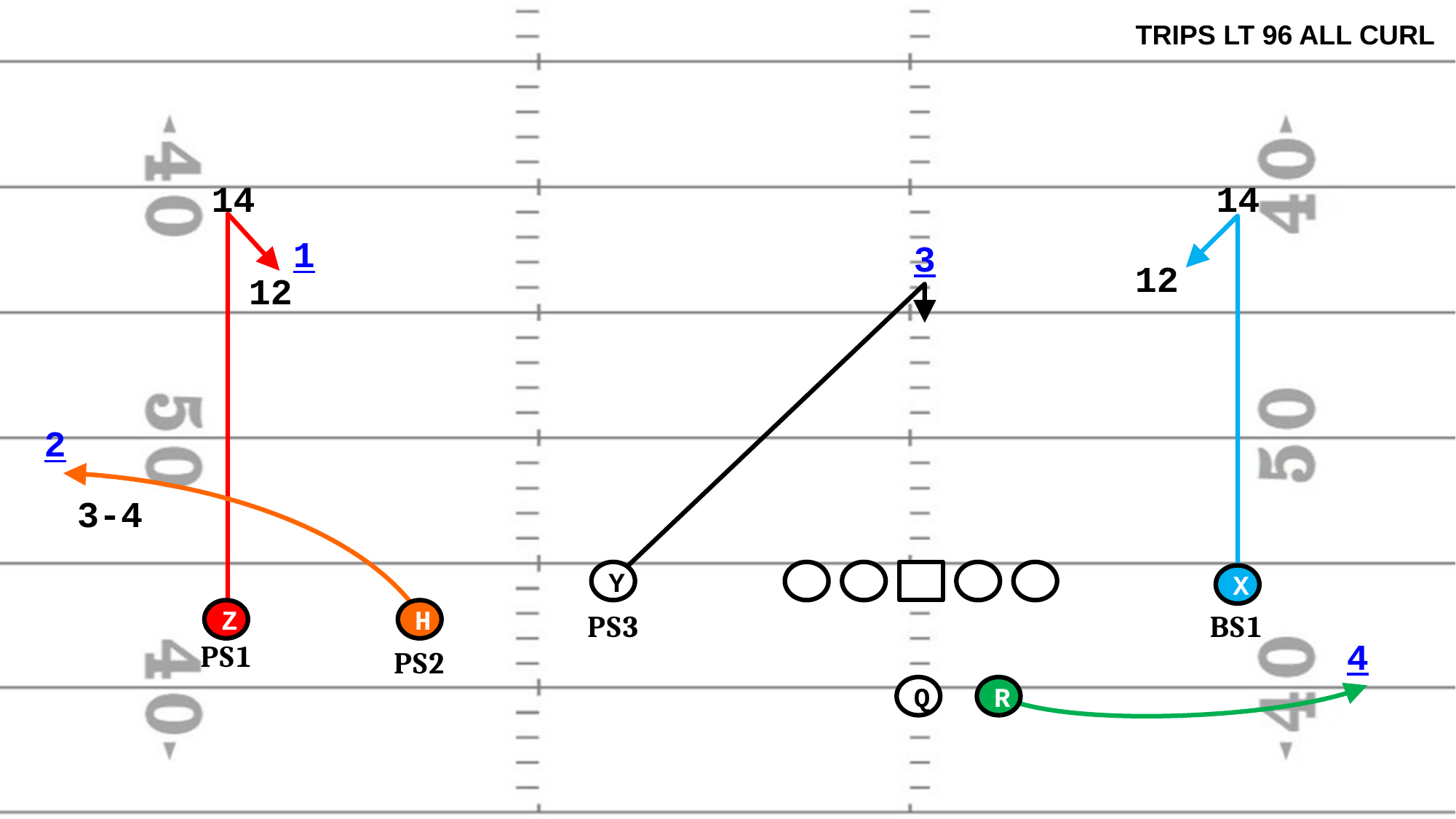

TRIPS LT 96 ALL CURL
14
14

1
3
12
12

2

3-4
Y

X
Z
H
PS3
BS1
PS1
4
PS2
Q
R